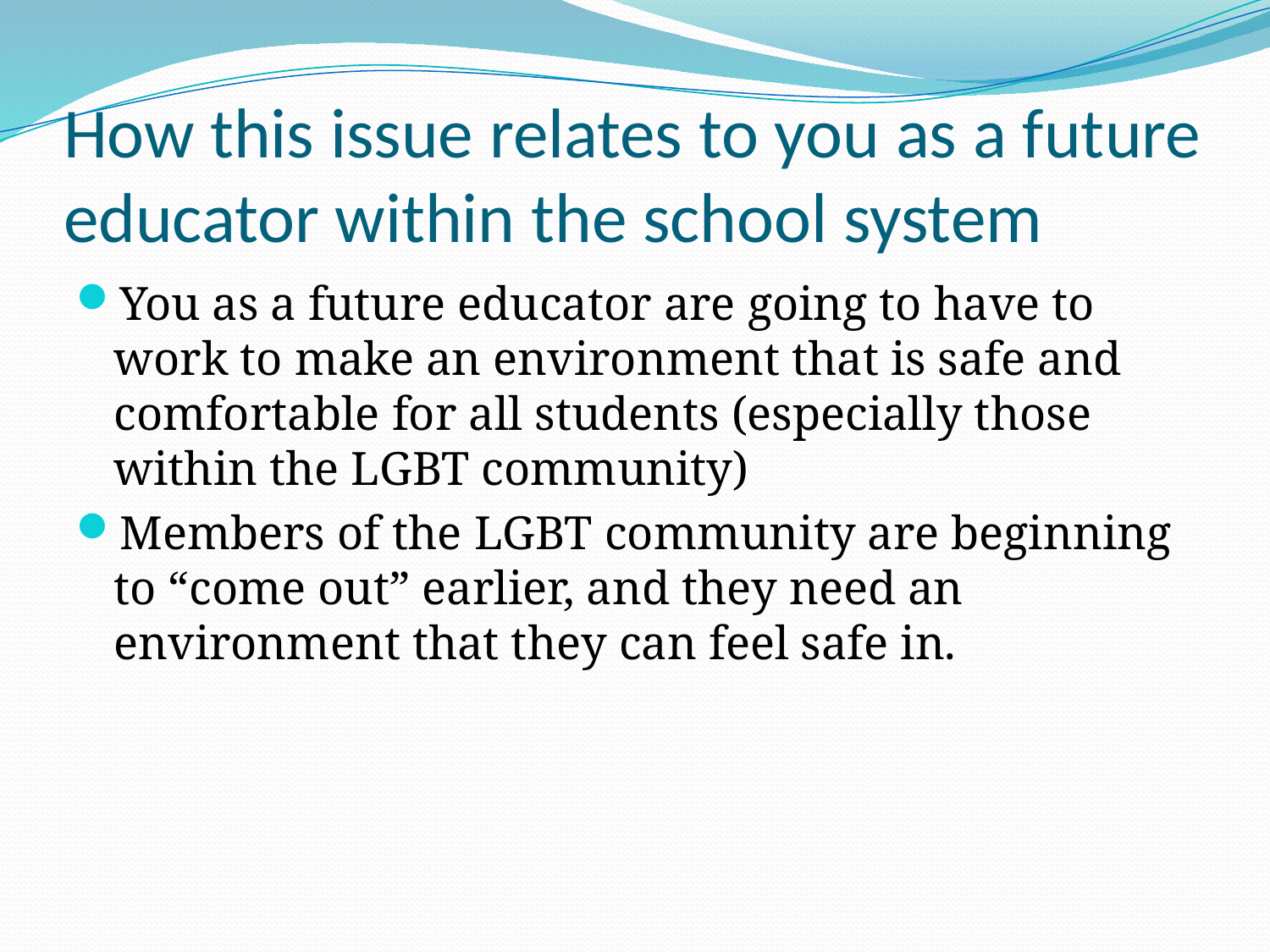

# How this issue relates to you as a future educator within the school system
You as a future educator are going to have to work to make an environment that is safe and comfortable for all students (especially those within the LGBT community)
Members of the LGBT community are beginning to “come out” earlier, and they need an environment that they can feel safe in.